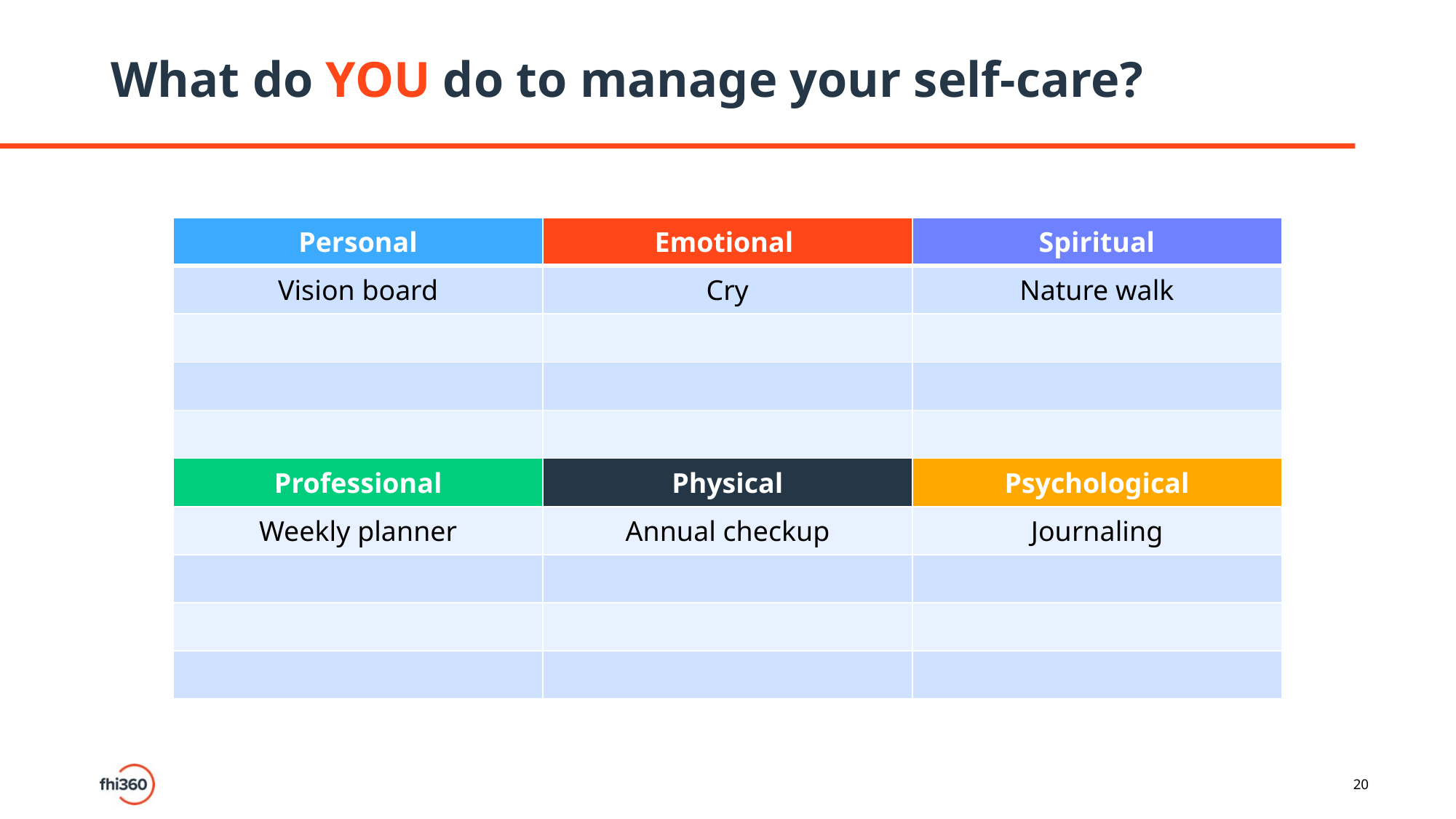

# What do YOU do to manage your self-care?
| Personal | Emotional | Spiritual |
| --- | --- | --- |
| Vision board | Cry | Nature walk |
|  |  |  |
|  |  |  |
|  |  |  |
| Professional | Physical | Psychological |
| Weekly planner | Annual checkup | Journaling |
|  |  |  |
|  |  |  |
|  |  |  |